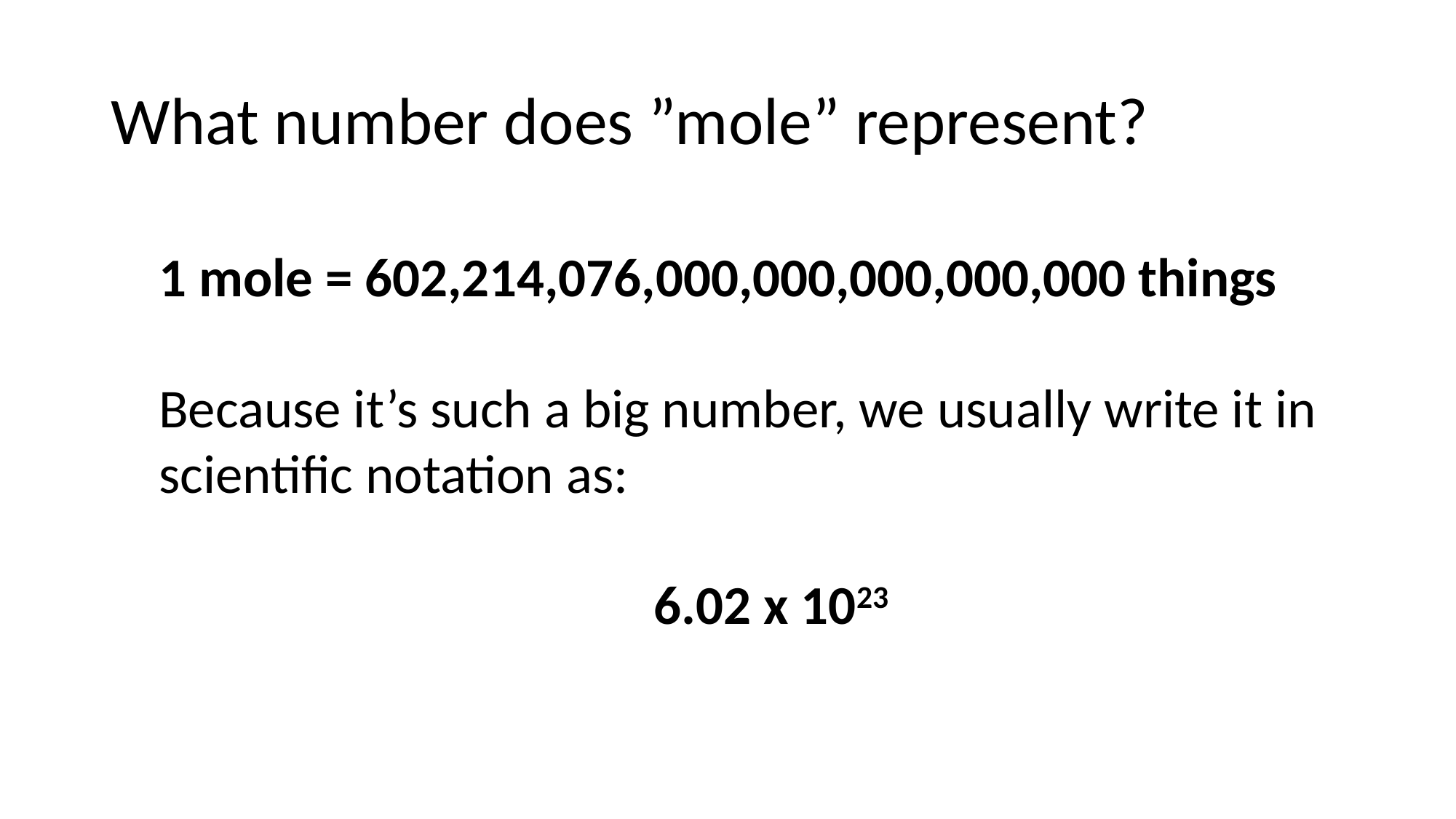

# What number does ”mole” represent?
1 mole = 602,214,076,000,000,000,000,000 things

Because it’s such a big number, we usually write it in scientific notation as:

6.02 x 1023